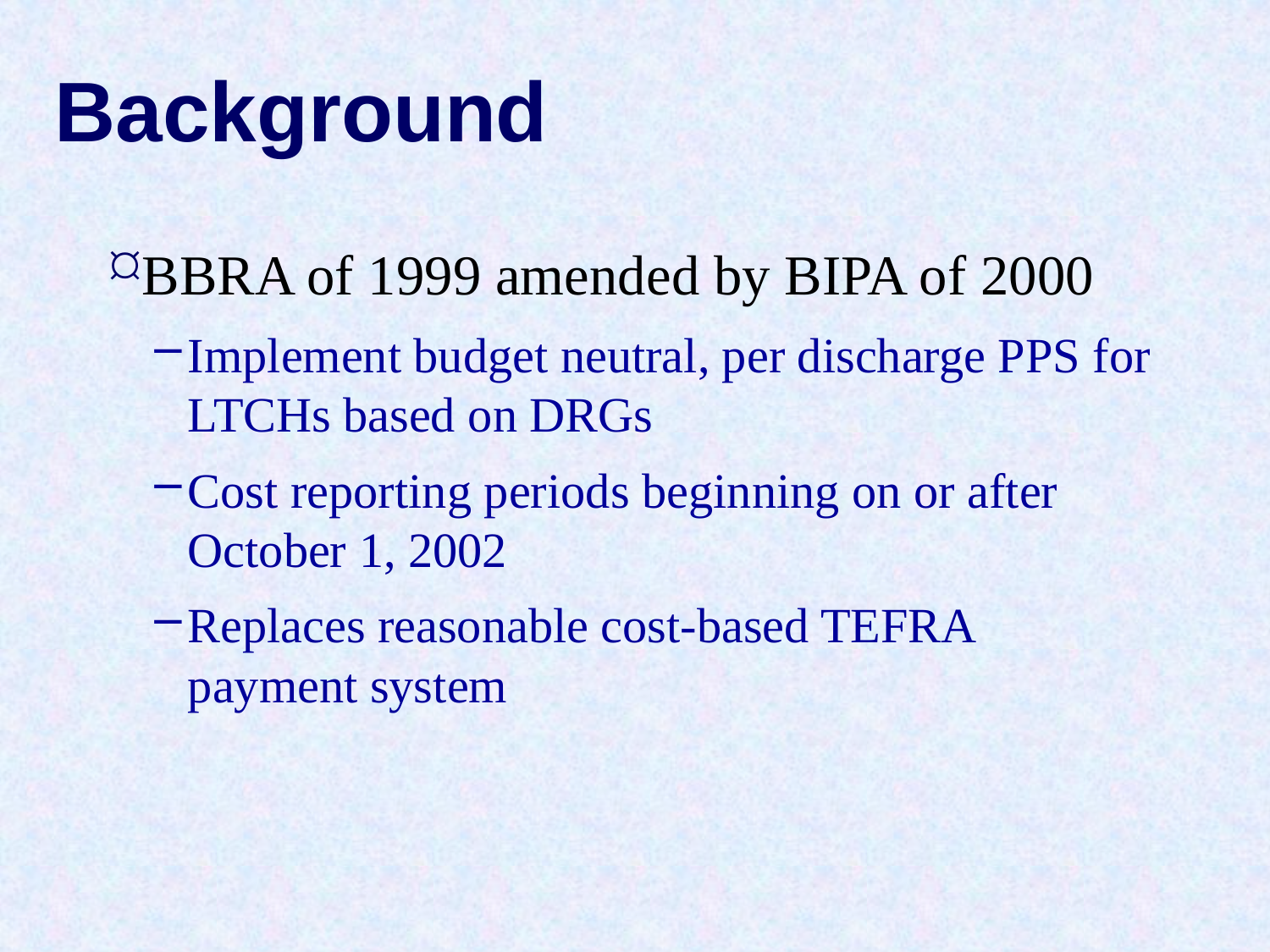

# Background
BBRA of 1999 amended by BIPA of 2000
Implement budget neutral, per discharge PPS for LTCHs based on DRGs
Cost reporting periods beginning on or after October 1, 2002
Replaces reasonable cost-based TEFRA payment system